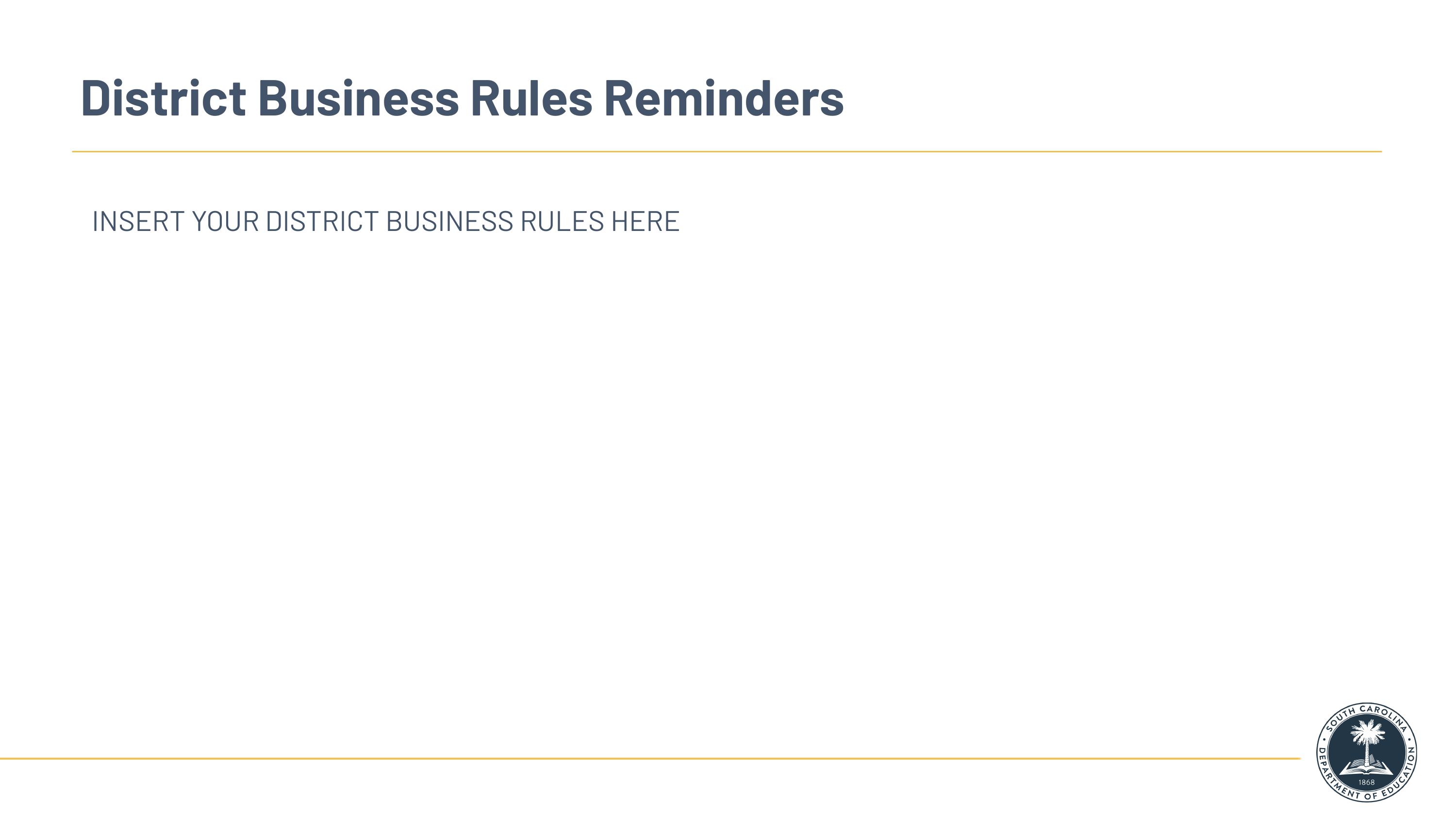

# District Business Rules Reminders
INSERT YOUR DISTRICT BUSINESS RULES HERE